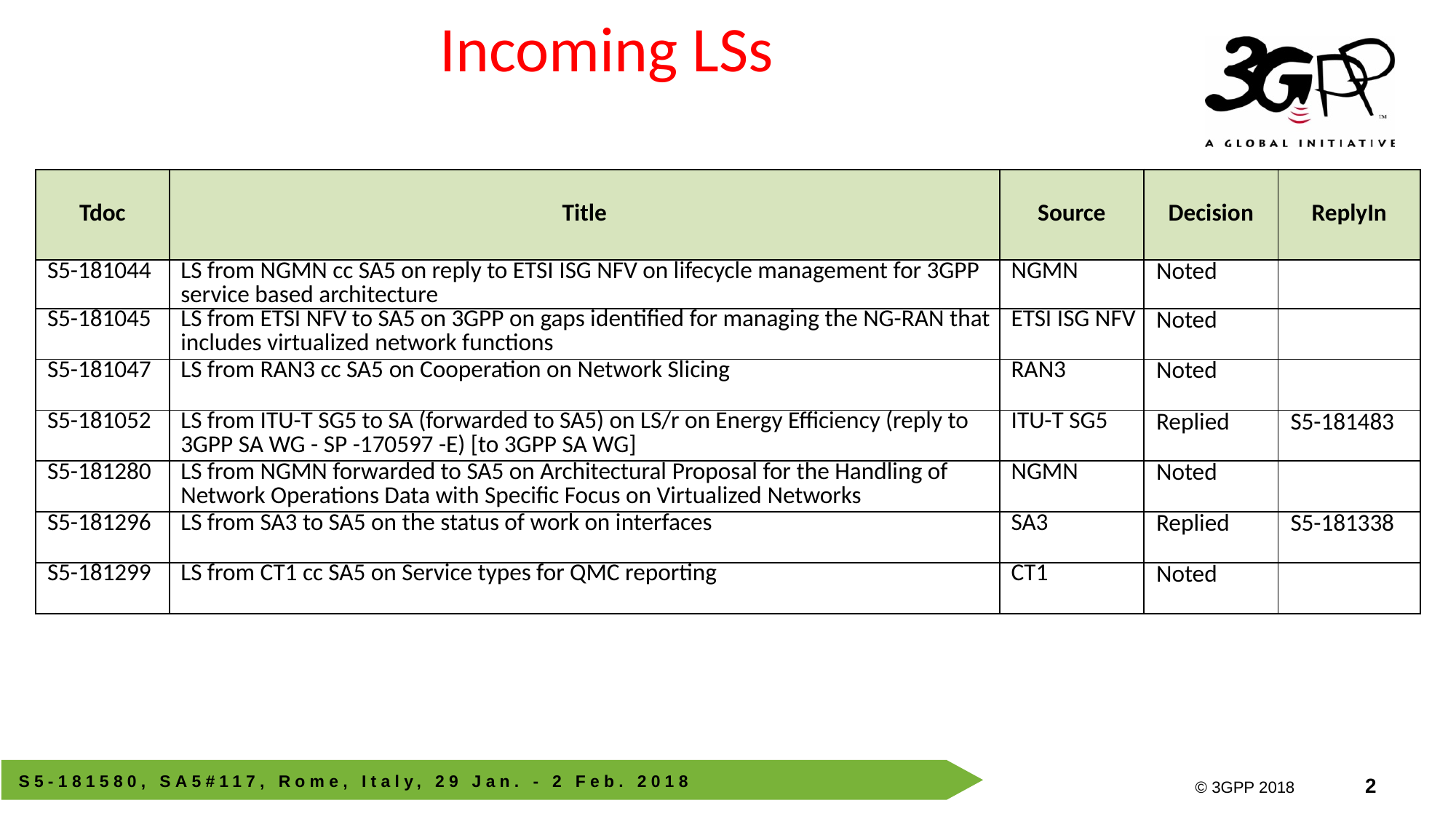

# Incoming LSs
| Tdoc | Title | Source | Decision | ReplyIn |
| --- | --- | --- | --- | --- |
| S5-181044 | LS from NGMN cc SA5 on reply to ETSI ISG NFV on lifecycle management for 3GPP service based architecture | NGMN | Noted |  |
| S5-181045 | LS from ETSI NFV to SA5 on 3GPP on gaps identified for managing the NG-RAN that includes virtualized network functions | ETSI ISG NFV | Noted |  |
| S5-181047 | LS from RAN3 cc SA5 on Cooperation on Network Slicing | RAN3 | Noted |  |
| S5-181052 | LS from ITU-T SG5 to SA (forwarded to SA5) on LS/r on Energy Efficiency (reply to 3GPP SA WG - SP -170597 -E) [to 3GPP SA WG] | ITU-T SG5 | Replied | S5-181483 |
| S5-181280 | LS from NGMN forwarded to SA5 on Architectural Proposal for the Handling of Network Operations Data with Specific Focus on Virtualized Networks | NGMN | Noted |  |
| S5-181296 | LS from SA3 to SA5 on the status of work on interfaces | SA3 | Replied | S5-181338 |
| S5-181299 | LS from CT1 cc SA5 on Service types for QMC reporting | CT1 | Noted |  |